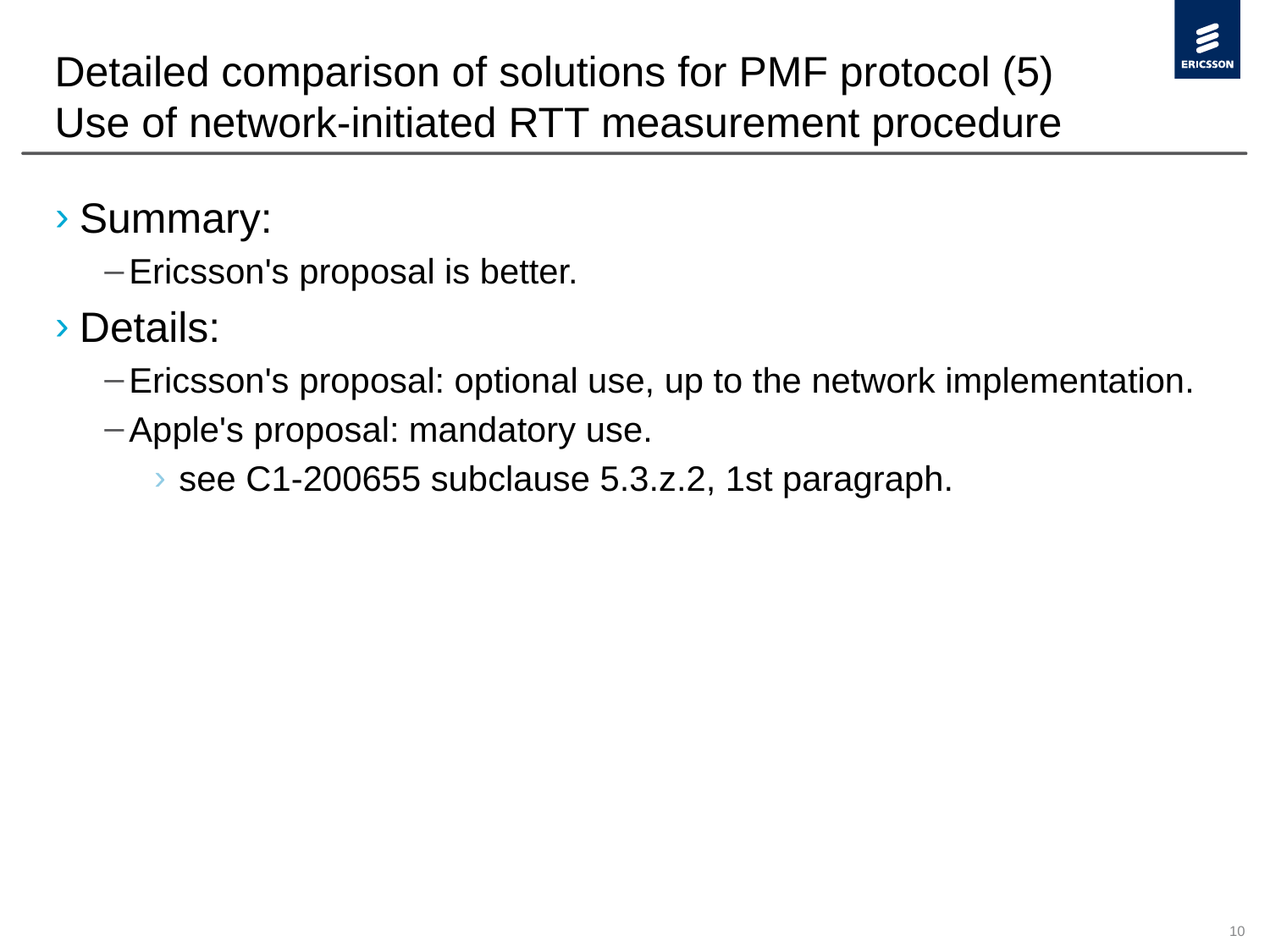

# Detailed comparison of solutions for PMF protocol (5) Use of network-initiated RTT measurement procedure
Summary:
Ericsson's proposal is better.
Details:
Ericsson's proposal: optional use, up to the network implementation.
Apple's proposal: mandatory use.
see C1-200655 subclause 5.3.z.2, 1st paragraph.